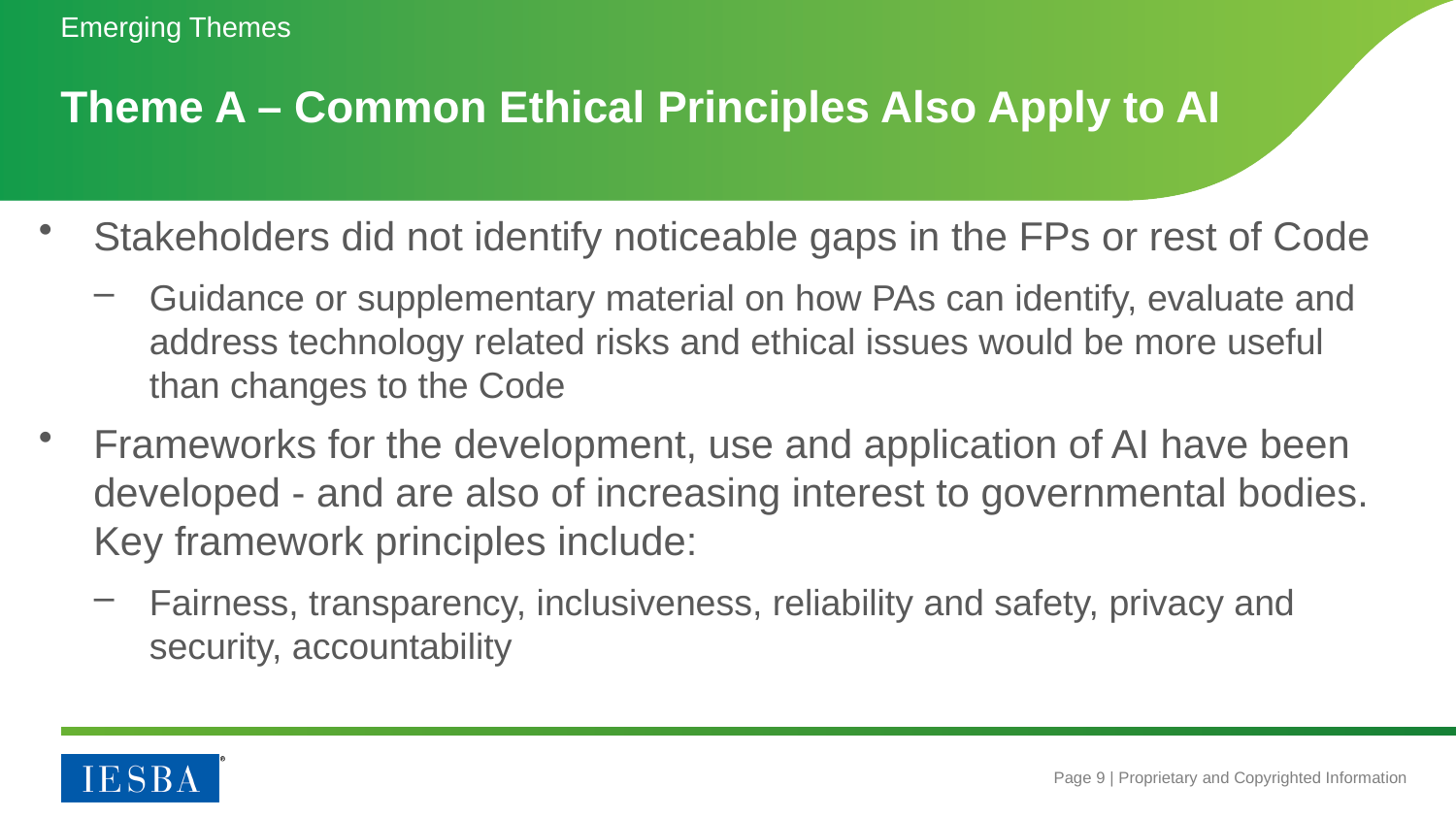

Emerging Themes
# Theme A – Common Ethical Principles Also Apply to AI
Stakeholders did not identify noticeable gaps in the FPs or rest of Code
Guidance or supplementary material on how PAs can identify, evaluate and address technology related risks and ethical issues would be more useful than changes to the Code
Frameworks for the development, use and application of AI have been developed - and are also of increasing interest to governmental bodies. Key framework principles include:
Fairness, transparency, inclusiveness, reliability and safety, privacy and security, accountability